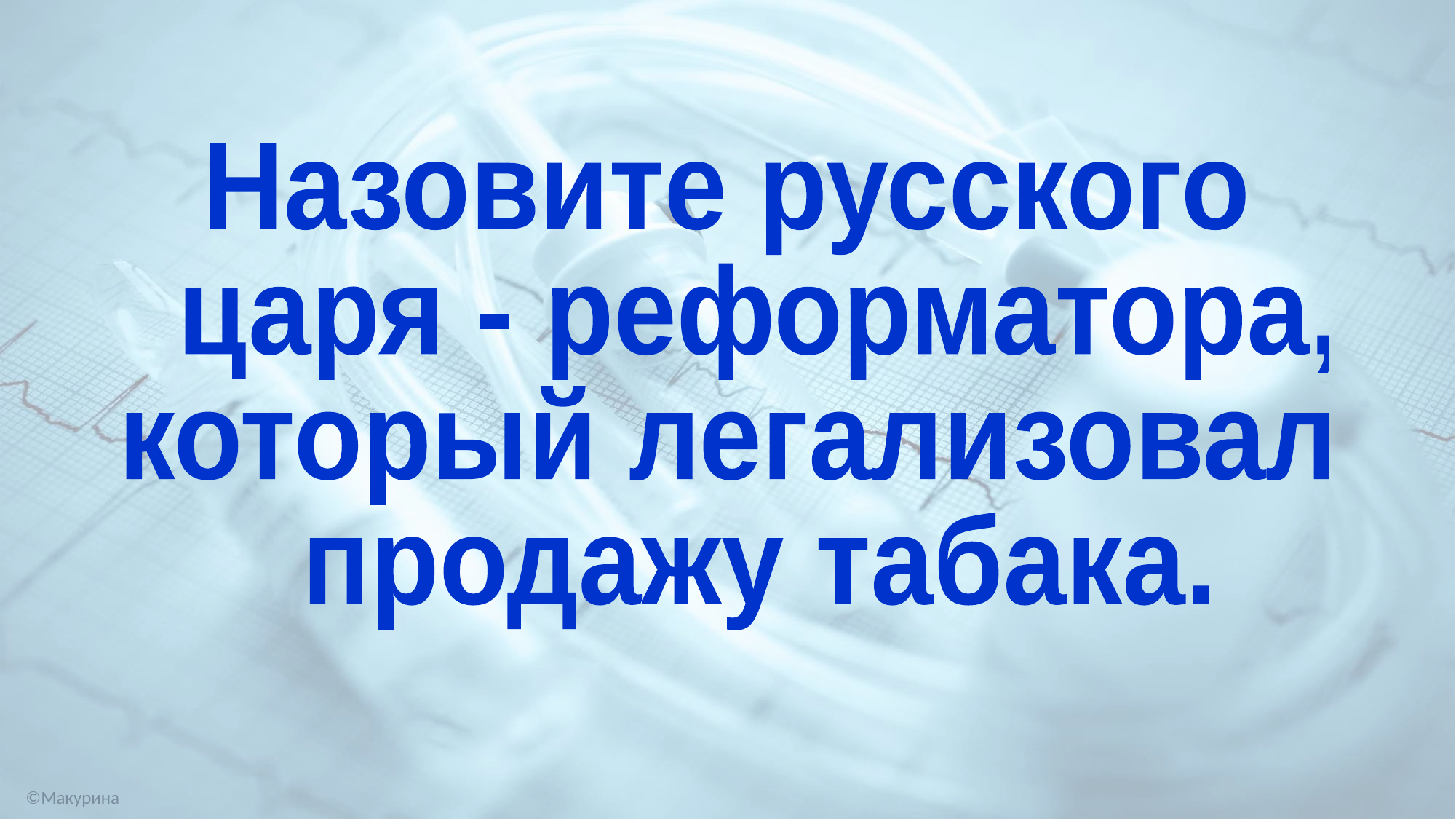

Назовите русского
 царя - реформатора,
который легализовал
 продажу табака.